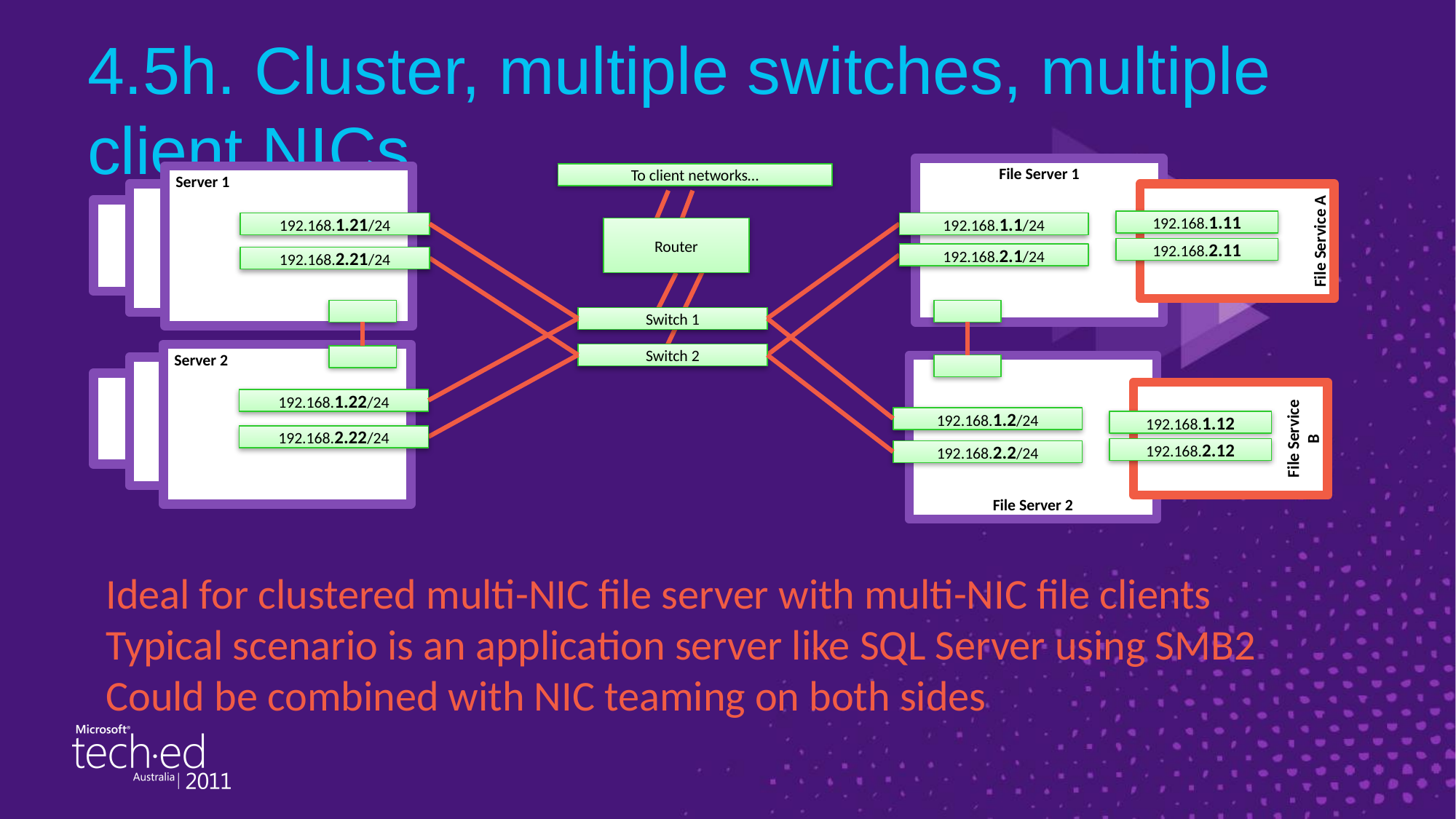

# 4.5h. Cluster, multiple switches, multiple client NICs
File Server 1
To client networks…
Server 1

File Service A

192.168.1.11
192.168.1.21/24
192.168.1.1/24
Router
192.168.2.11
192.168.2.1/24
192.168.2.21/24

Switch 1
Switch 2
Server 2

File Server 2

File Service B
192.168.1.22/24
192.168.1.2/24
192.168.1.12
192.168.2.22/24
192.168.2.12
192.168.2.2/24
Ideal for clustered multi-NIC file server with multi-NIC file clients
Typical scenario is an application server like SQL Server using SMB2
Could be combined with NIC teaming on both sides